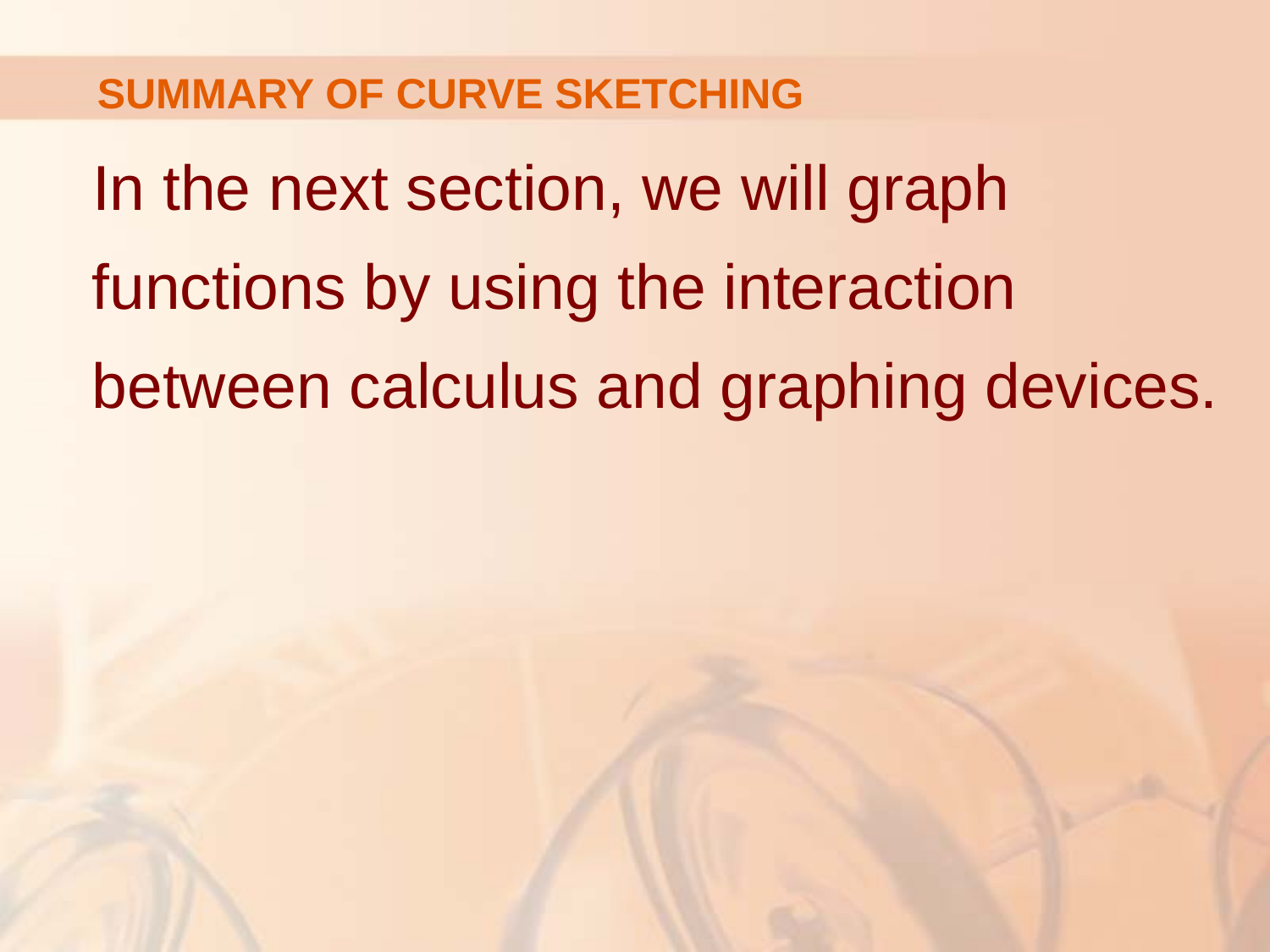

# SUMMARY OF CURVE SKETCHING
In the next section, we will graph functions by using the interaction between calculus and graphing devices.